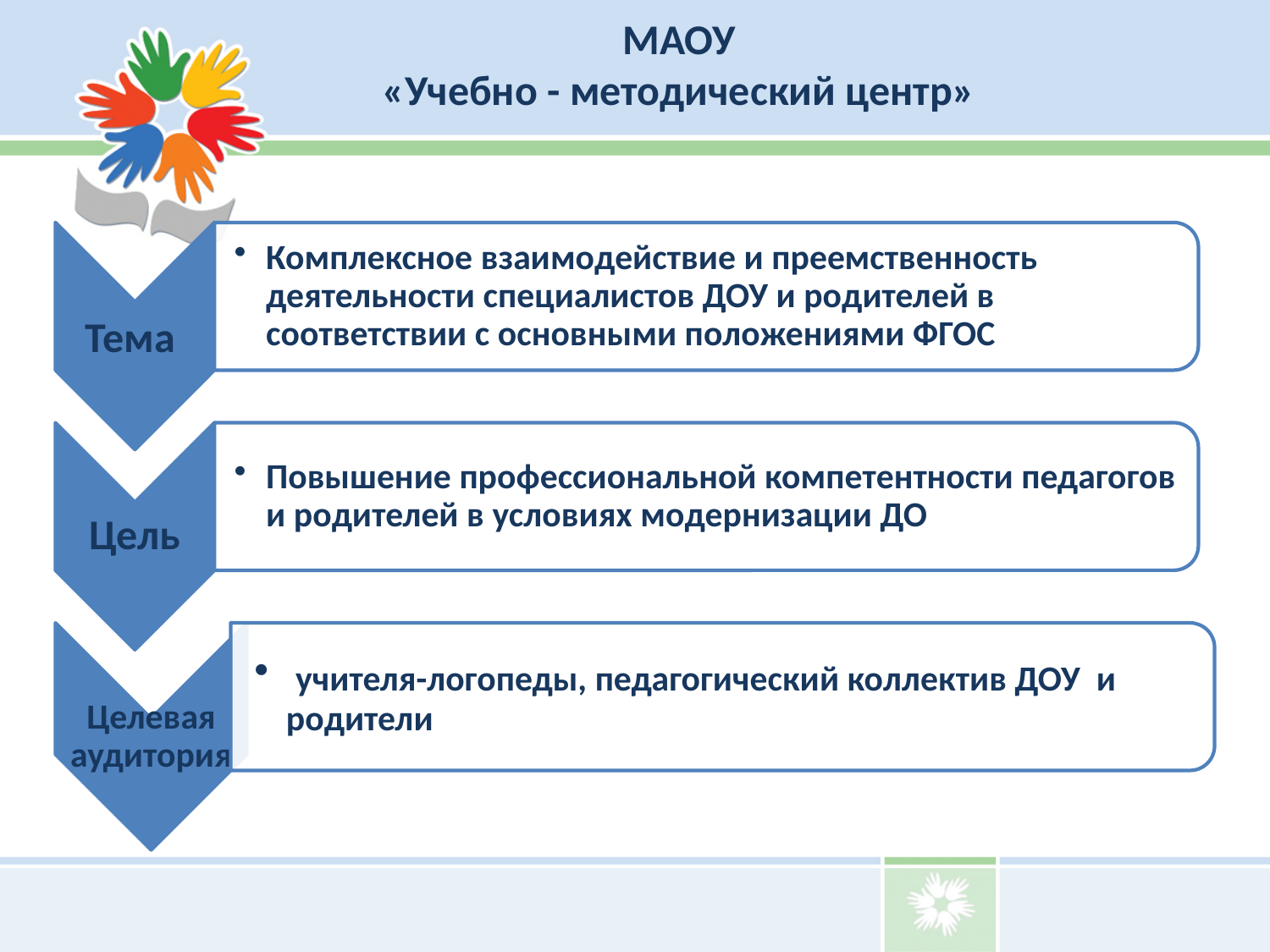

# МАОУ «Учебно - методический центр»

Тема

Комплексное взаимодействие и преемственность деятельности специалистов ДОУ и родителей в соответствии с основными положениями ФГОС
Цель
Повышение профессиональной компетентности педагогов и родителей в условиях модернизации ДО
Целевая аудитория
 учителя-логопеды, педагогический коллектив ДОУ  и родители